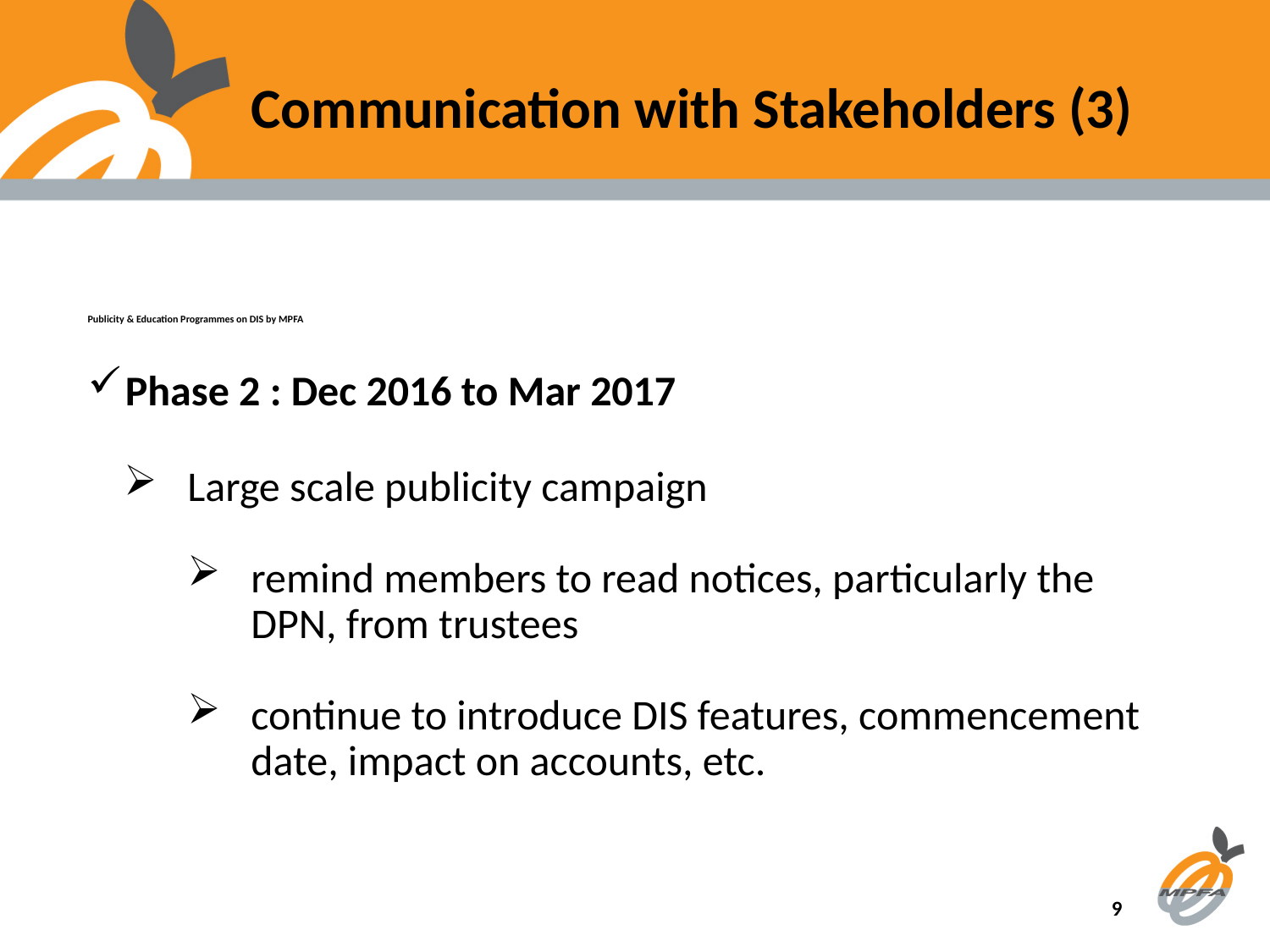

Communication with Stakeholders (3)
# Publicity & Education Programmes on DIS by MPFA

Phase 2 : Dec 2016 to Mar 2017

Large scale publicity campaign

remind members to read notices, particularly the DPN, from trustees

continue to introduce DIS features, commencement date, impact on accounts, etc.

9